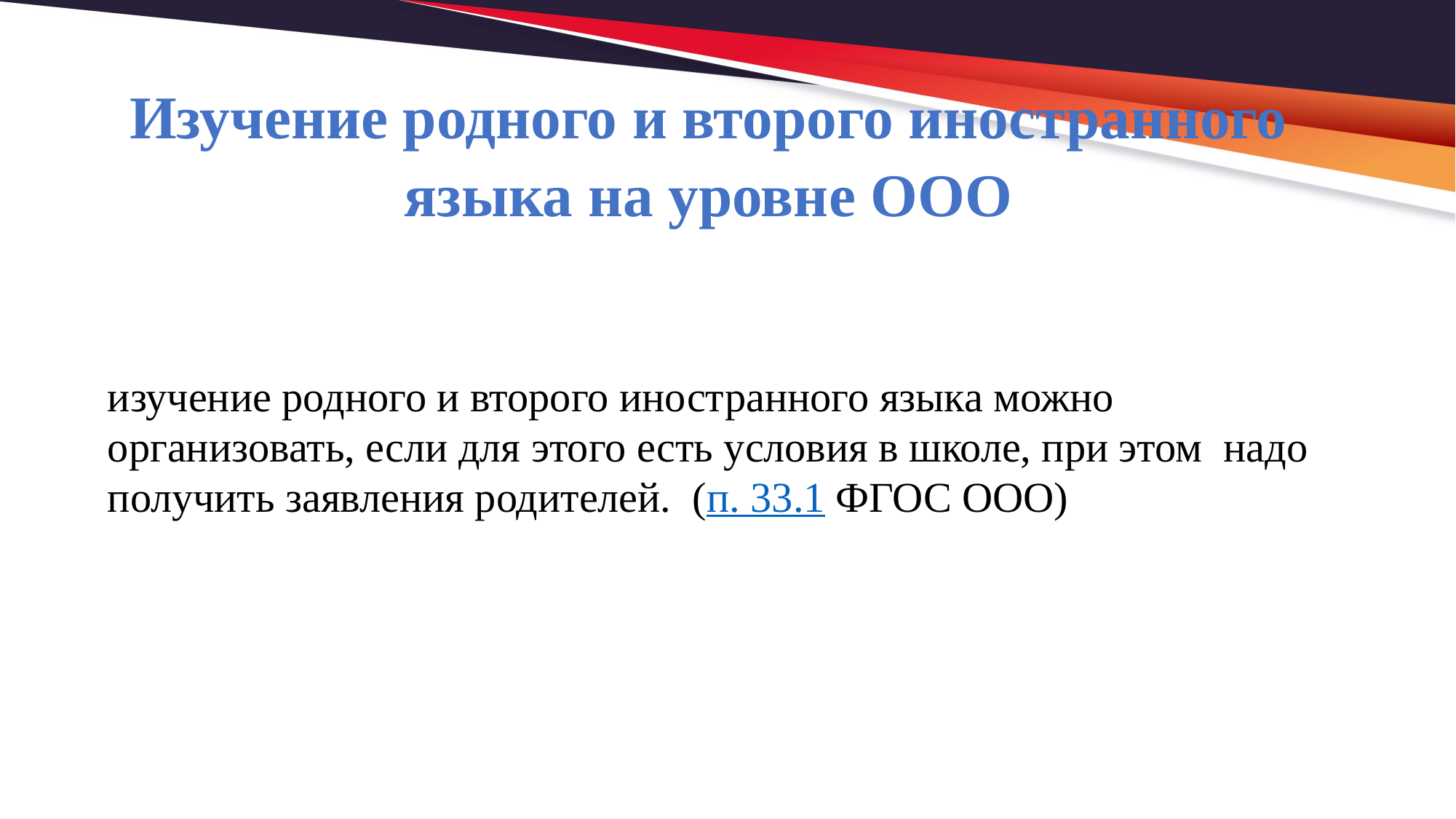

# Изучение родного и второго иностранного языка на уровне ООО
|  |  |
| --- | --- |
|  | изучение родного и второго иностранного языка можно организовать, если для этого есть условия в школе, при этом надо получить заявления родителей. (п. 33.1 ФГОС ООО) |